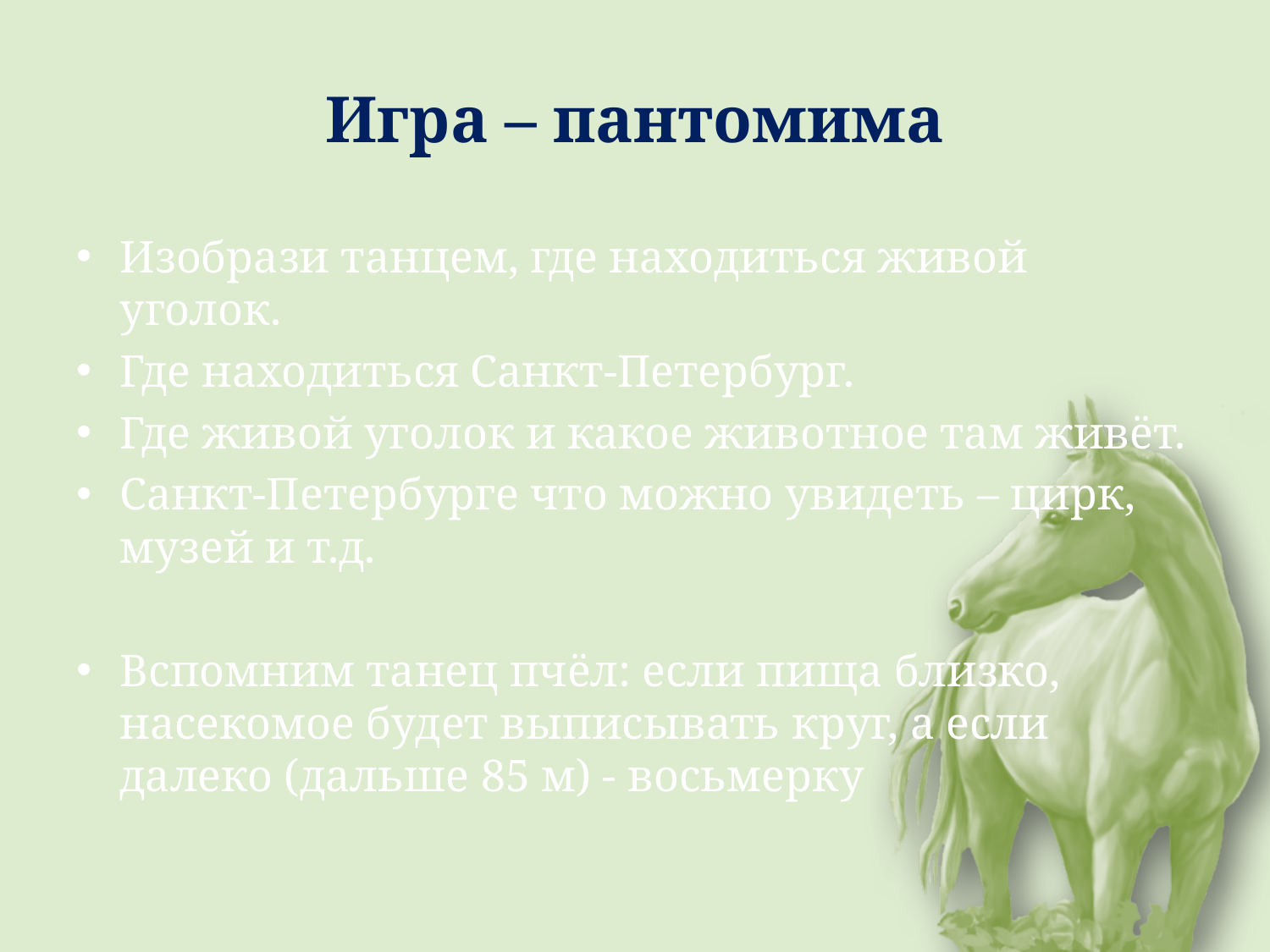

# Игра – пантомима
Изобрази танцем, где находиться живой уголок.
Где находиться Санкт-Петербург.
Где живой уголок и какое животное там живёт.
Санкт-Петербурге что можно увидеть – цирк, музей и т.д.

Вспомним танец пчёл: если пища близко, насекомое будет выписывать круг, а если далеко (дальше 85 м) - восьмерку